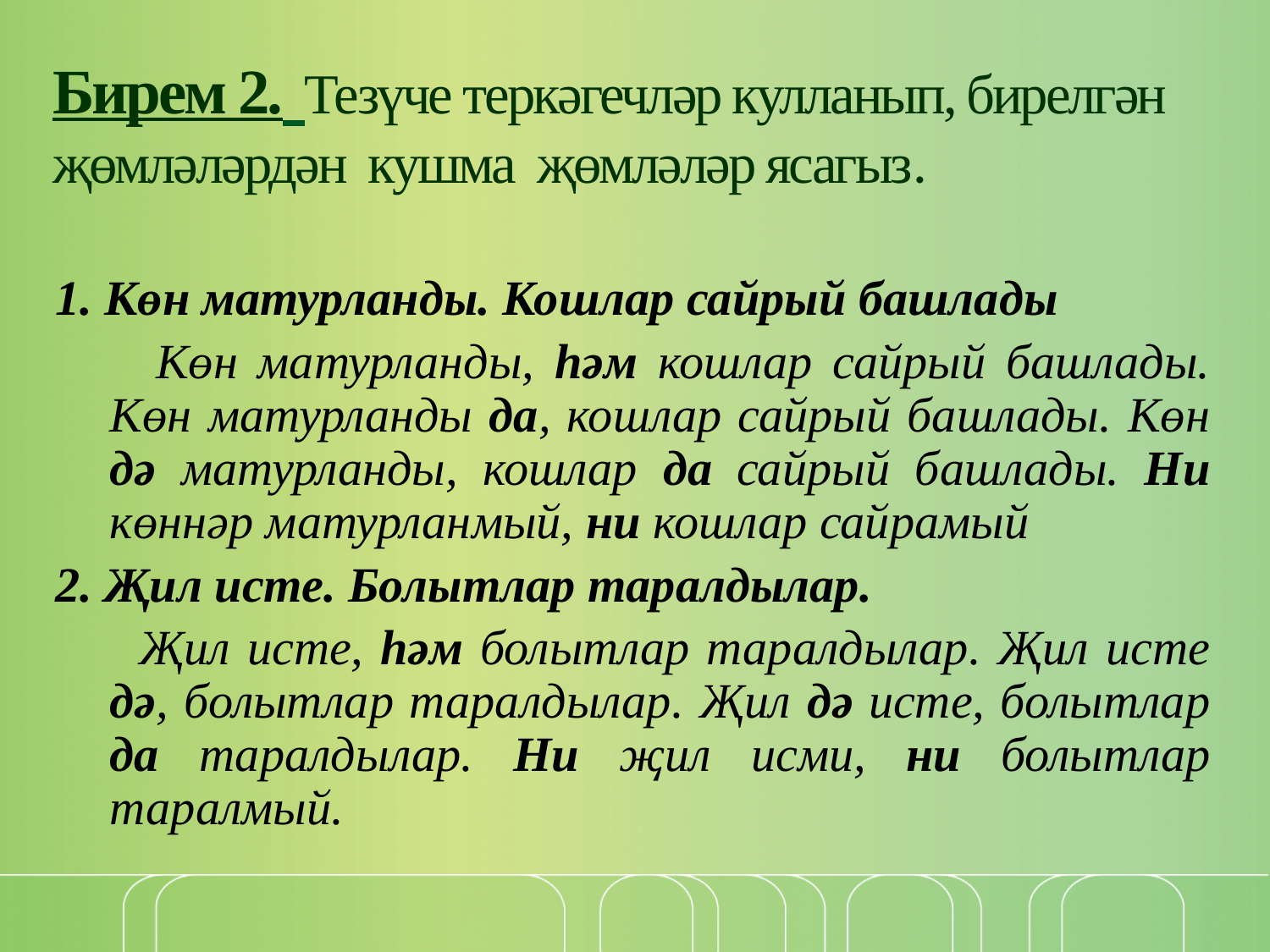

# Бирем 2. Тезүче теркәгечләр кулланып, бирелгән җөмләләрдән  кушма  җөмләләр ясагыз.

1. Көн матурланды. Кошлар сайрый башлады
     Көн матурланды, һәм кошлар сайрый башлады. Көн матурланды да, кошлар сайрый башлады. Көн дә матурланды, кошлар да сайрый башлады. Ни көннәр матурланмый, ни кошлар сайрамый
2. Җил исте. Болытлар таралдылар.
     Җил исте, һәм болытлар таралдылар. Җил исте дә, болытлар таралдылар. Җил дә исте, болытлар да таралдылар. Ни җил исми, ни болытлар таралмый.